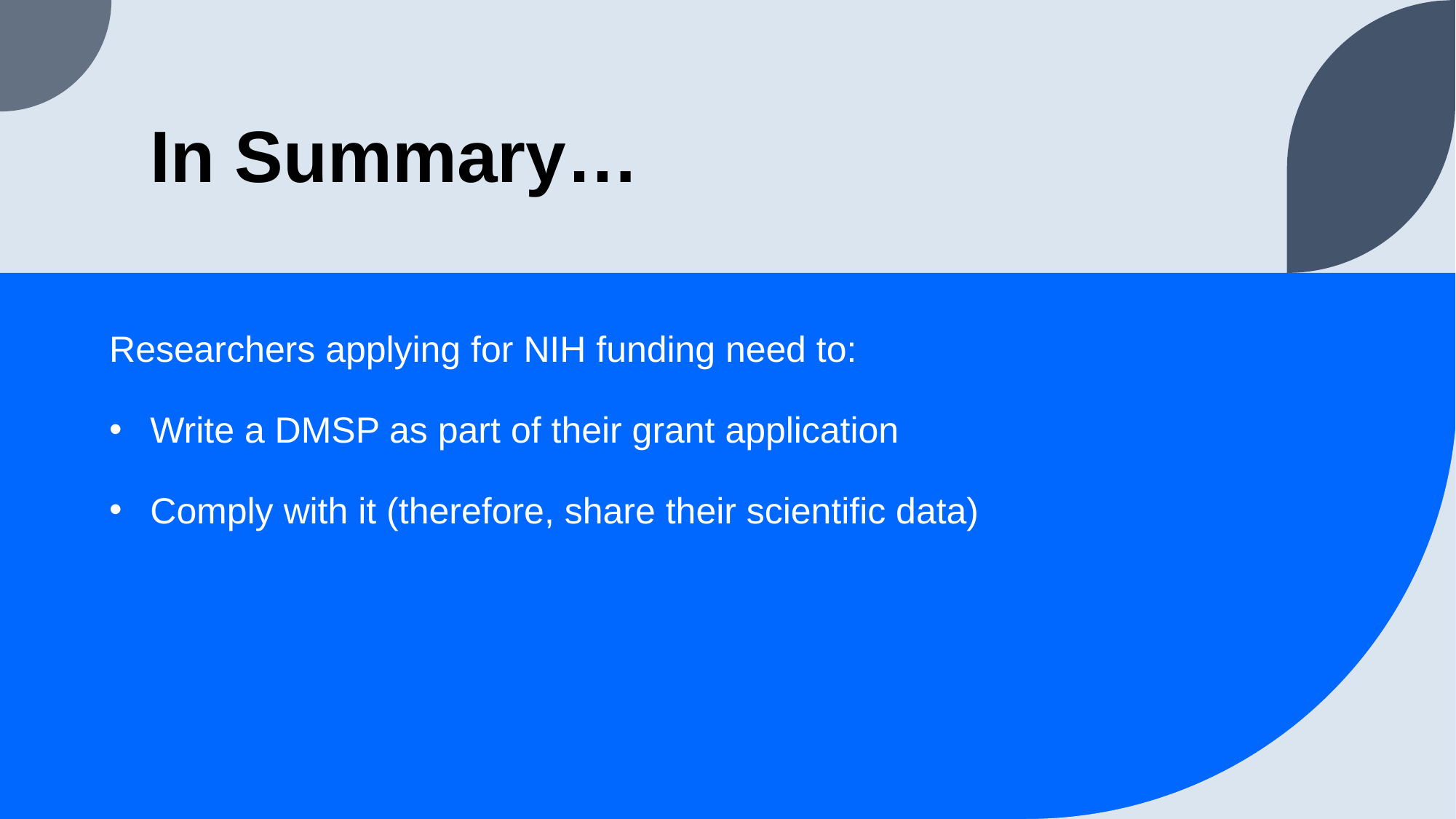

# In Summary…
Researchers applying for NIH funding need to:
Write a DMSP as part of their grant application
Comply with it (therefore, share their scientific data)